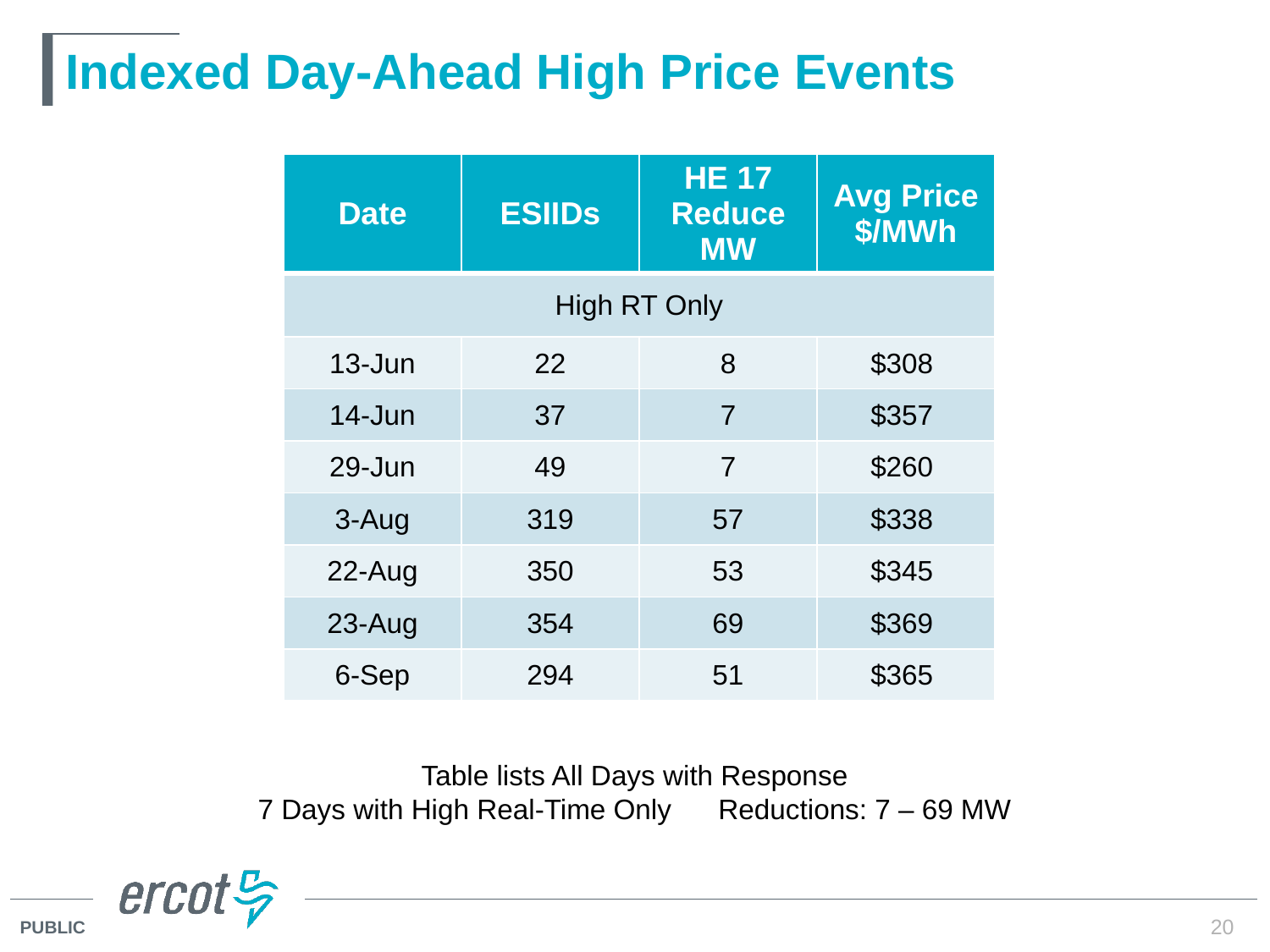

# Indexed Day-Ahead High Price Events
| Date | ESIIDs | HE 17 Reduce MW | Avg Price $/MWh |
| --- | --- | --- | --- |
| High RT Only |  |  |  |
| 13-Jun | 22 | 8 | $308 |
| 14-Jun | 37 | 7 | $357 |
| 29-Jun | 49 | 7 | $260 |
| 3-Aug | 319 | 57 | $338 |
| 22-Aug | 350 | 53 | $345 |
| 23-Aug | 354 | 69 | $369 |
| 6-Sep | 294 | 51 | $365 |
Table lists All Days with Response
7 Days with High Real-Time Only      Reductions: 7 – 69 MW
20